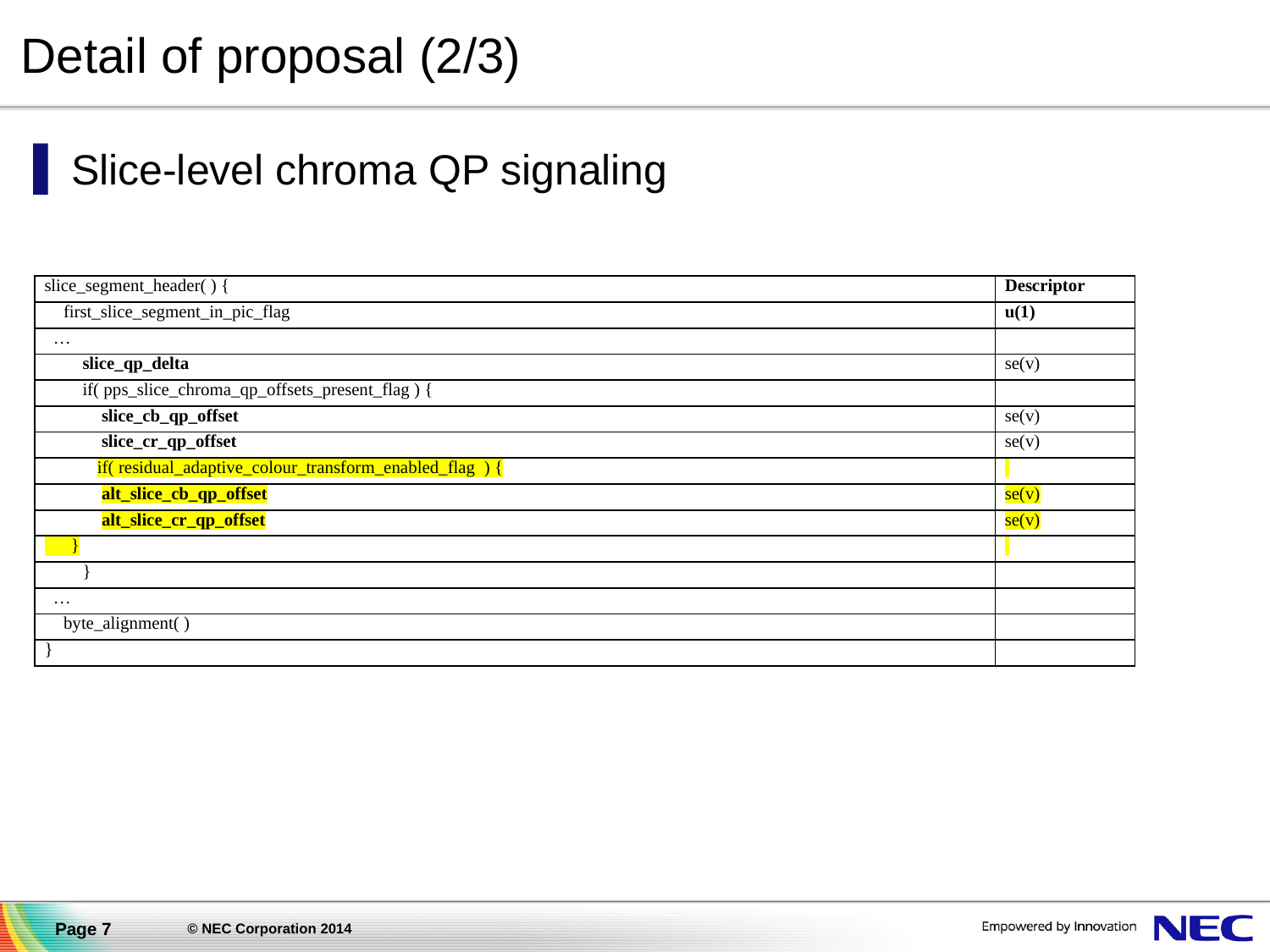

# Detail of proposal (2/3)
Slice-level chroma QP signaling

| slice\_segment\_header( ) { | Descriptor |
| --- | --- |
| first\_slice\_segment\_in\_pic\_flag | u(1) |
| … |  |
| slice\_qp\_delta | se(v) |
| if( pps\_slice\_chroma\_qp\_offsets\_present\_flag ) { |  |
| slice\_cb\_qp\_offset | se(v) |
| slice\_cr\_qp\_offset | se(v) |
| if( residual\_adaptive\_colour\_transform\_enabled\_flag ) { |  |
| alt\_slice\_cb\_qp\_offset | se(v) |
| alt\_slice\_cr\_qp\_offset | se(v) |
| } |  |
| } |  |
| … |  |
| byte\_alignment( ) |  |
| } |  |